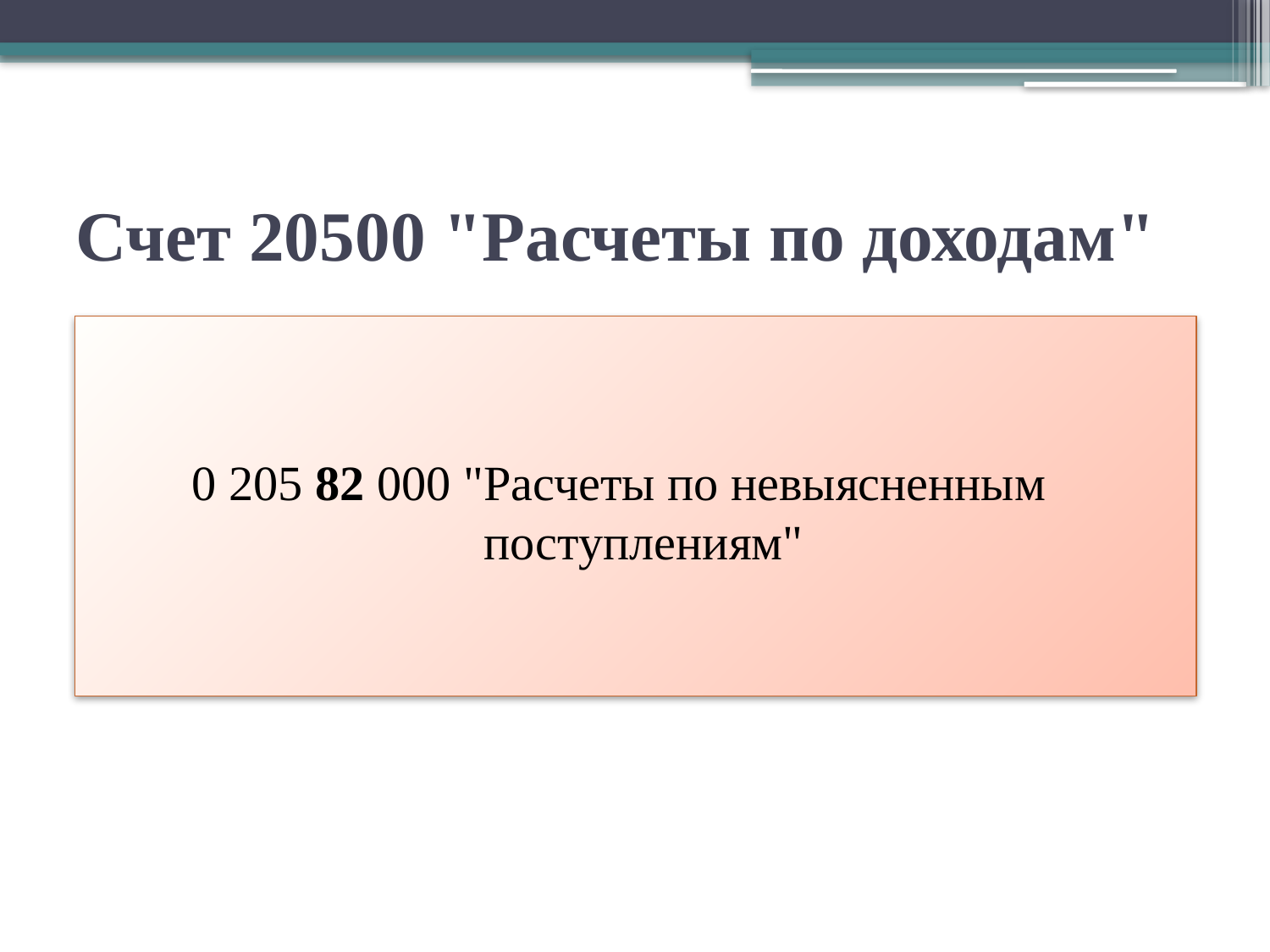

# Счет 20500 "Расчеты по доходам"

0 205 82 000 "Расчеты по невыясненным     поступлениям"